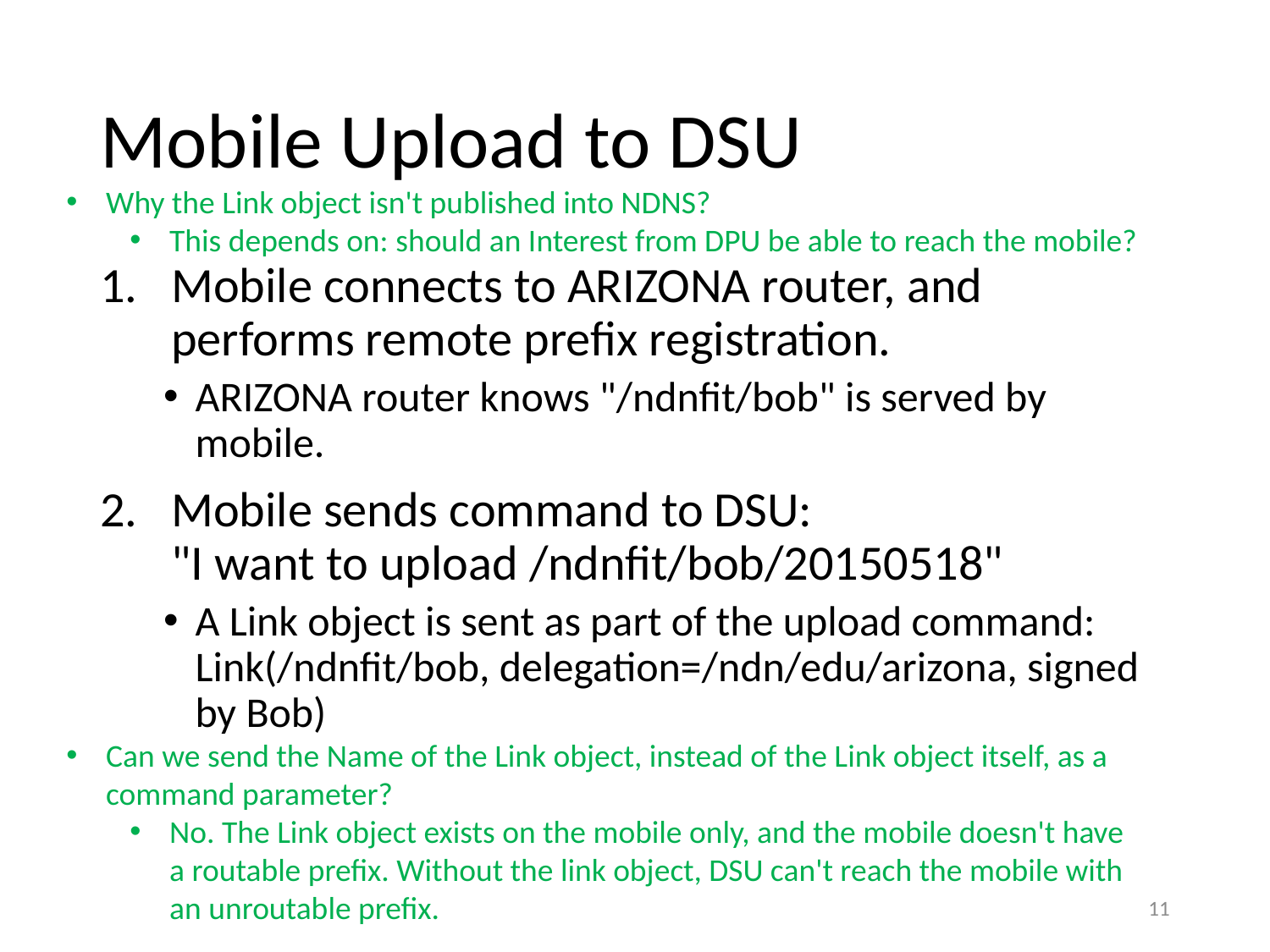

# Mobile Upload to DSU
Why the Link object isn't published into NDNS?
This depends on: should an Interest from DPU be able to reach the mobile?
Mobile connects to ARIZONA router, and performs remote prefix registration.
ARIZONA router knows "/ndnfit/bob" is served by mobile.
Mobile sends command to DSU:
"I want to upload /ndnfit/bob/20150518"
A Link object is sent as part of the upload command:
Link(/ndnfit/bob, delegation=/ndn/edu/arizona, signed by Bob)
Can we send the Name of the Link object, instead of the Link object itself, as a command parameter?
No. The Link object exists on the mobile only, and the mobile doesn't have a routable prefix. Without the link object, DSU can't reach the mobile with an unroutable prefix.
11